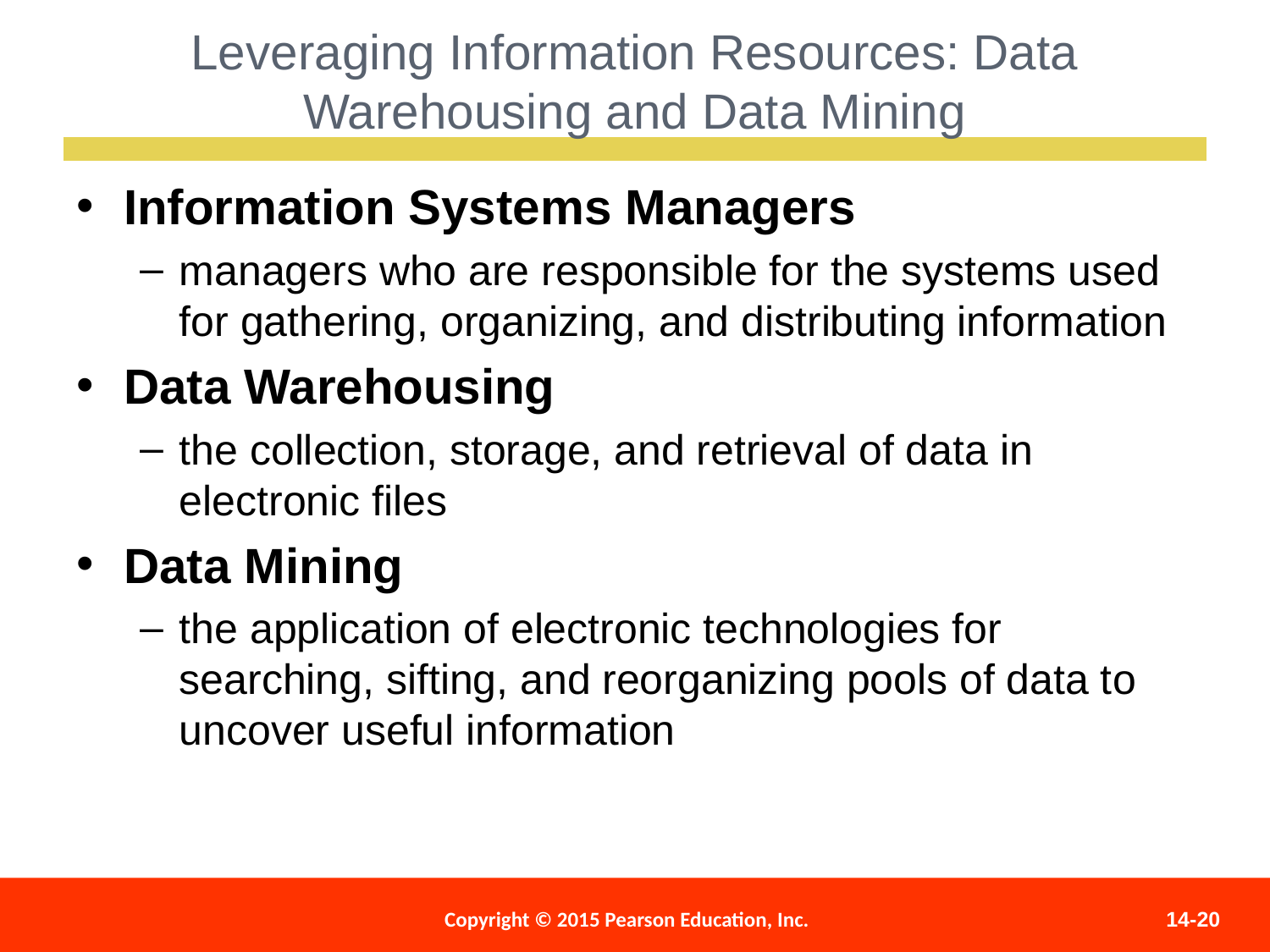

Leveraging Information Resources: Data Warehousing and Data Mining
Information Systems Managers
managers who are responsible for the systems used for gathering, organizing, and distributing information
Data Warehousing
the collection, storage, and retrieval of data in electronic files
Data Mining
the application of electronic technologies for searching, sifting, and reorganizing pools of data to uncover useful information